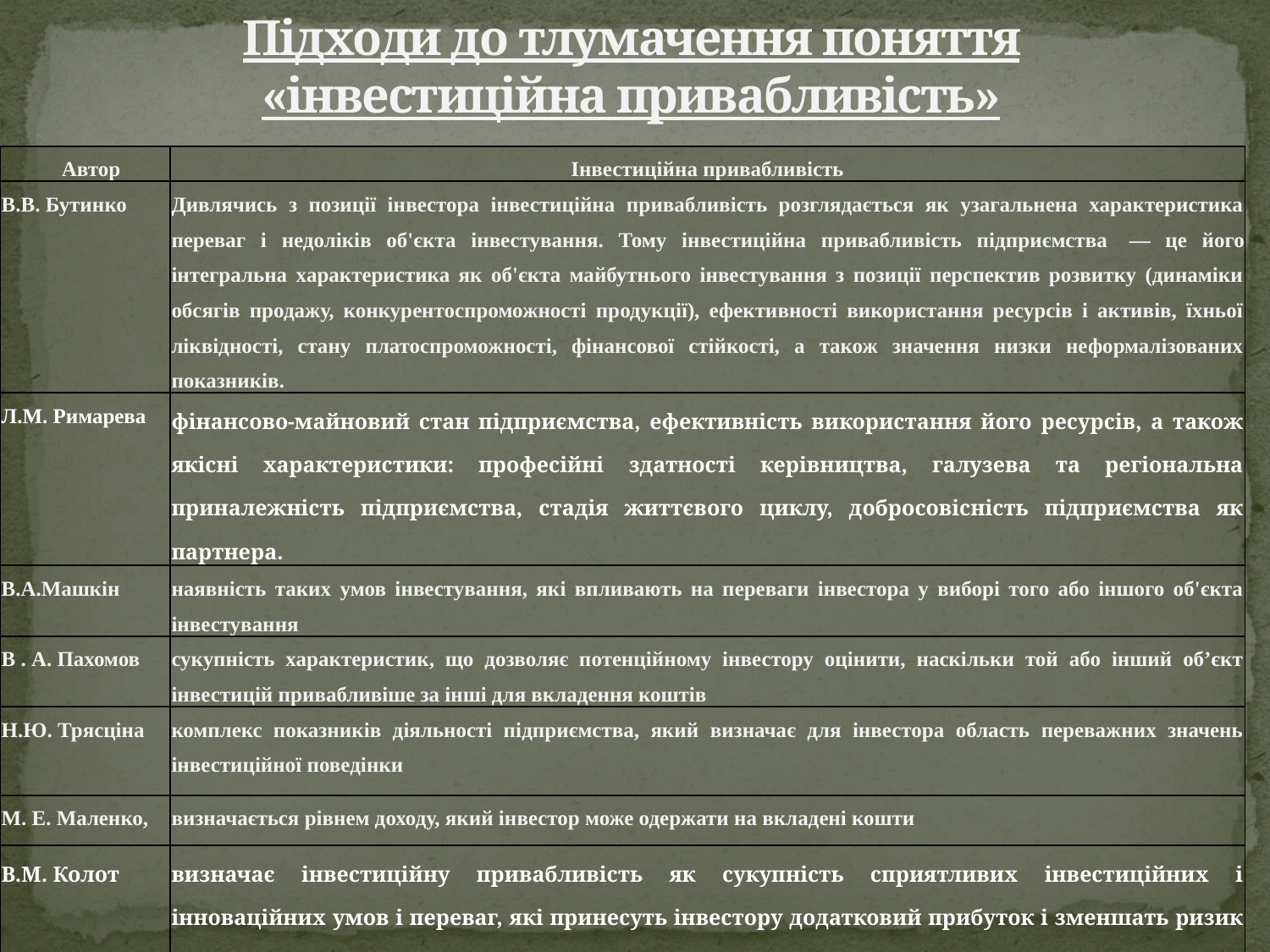

# Підходи до тлумачення поняття «інвестиційна привабливість»
| Автор | Інвестиційна привабливість |
| --- | --- |
| В.В. Бутинко | Дивлячись з позиції інвестора інвестиційна привабливість розглядається як узагальнена характеристика переваг і недоліків об'єкта інвестування. Тому інвестиційна привабливість підприємства  — це його інтегральна характеристика як об'єкта майбутнього інвестування з позиції перспектив розвитку (динаміки обсягів продажу, конкурентоспроможності продукції), ефективності використання ресурсів і активів, їхньої ліквідності, стану платоспроможності, фінансової стійкості, а також значення низки неформалізованих показників. |
| Л.М. Римарева | фінансово-майновий стан підприємства, ефективність використання його ресурсів, а також якісні характеристики: професійні здатності керівництва, галузева та регіональна приналежність підприємства, стадія життєвого циклу, добросовісність підприємства як партнера. |
| В.А.Машкін | наявність таких умов інвестування, які впливають на переваги інвестора у виборі того або іншого об'єкта інвестування |
| В . А. Пахомов | сукупність характеристик, що дозволяє потенційному інвестору оцінити, наскільки той або інший об’єкт інвестицій привабливіше за інші для вкладення коштів |
| Н.Ю. Трясціна | комплекс показників діяльності підприємства, який визначає для інвестора область переважних значень інвестиційної поведінки |
| М. Е. Маленко, | визначається рівнем доходу, який інвестор може одержати на вкладені кошти |
| В.М. Колот | визначає інвестиційну привабливість як сукупність сприятливих інвестиційних і інноваційних умов і переваг, які принесуть інвестору додатковий прибуток і зменшать ризик вкладень |